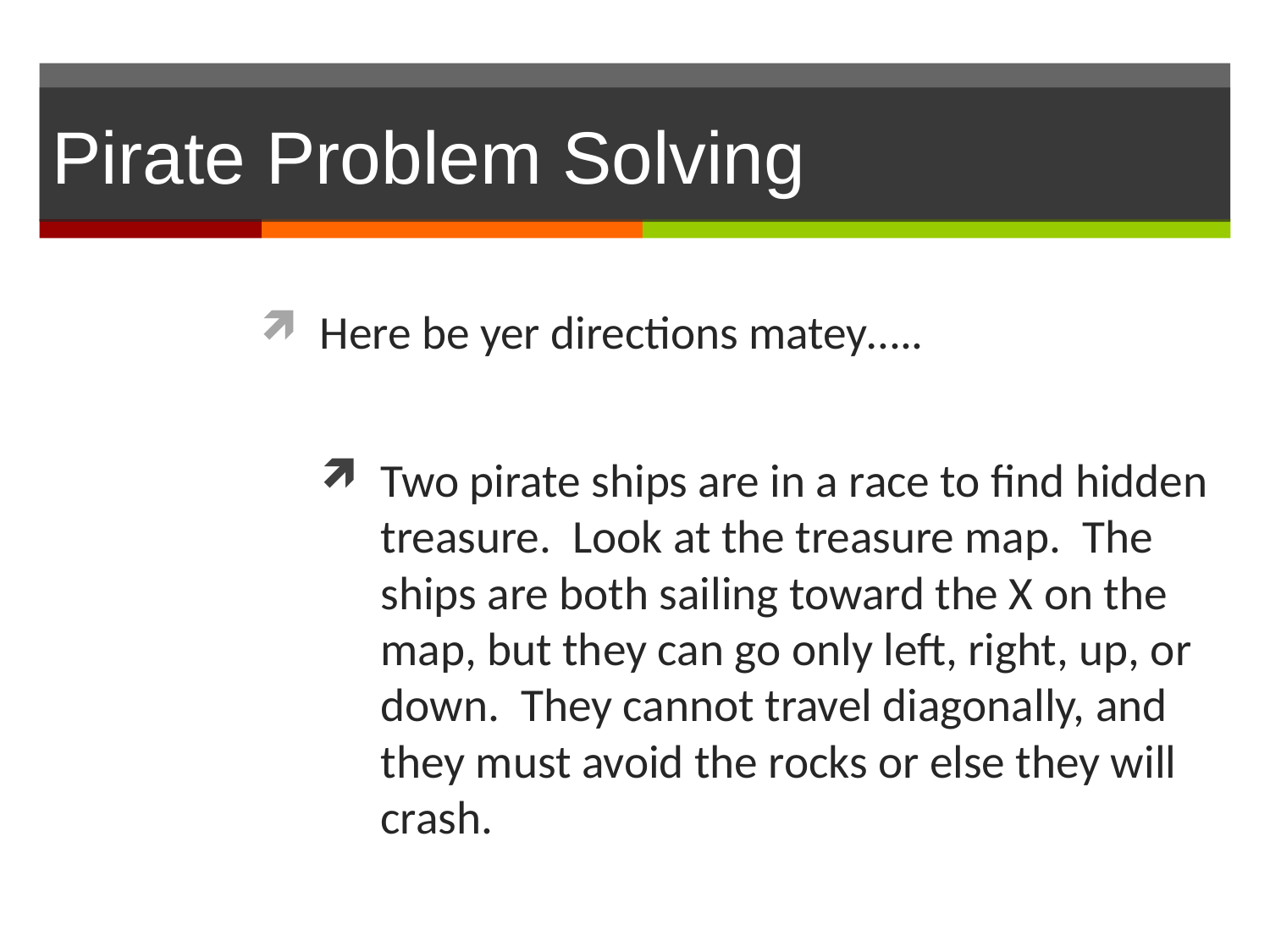

# Pirate Problem Solving
Here be yer directions matey…..

Two pirate ships are in a race to find hidden treasure.  Look at the treasure map.  The ships are both sailing toward the X on the map, but they can go only left, right, up, or down.  They cannot travel diagonally, and they must avoid the rocks or else they will crash.